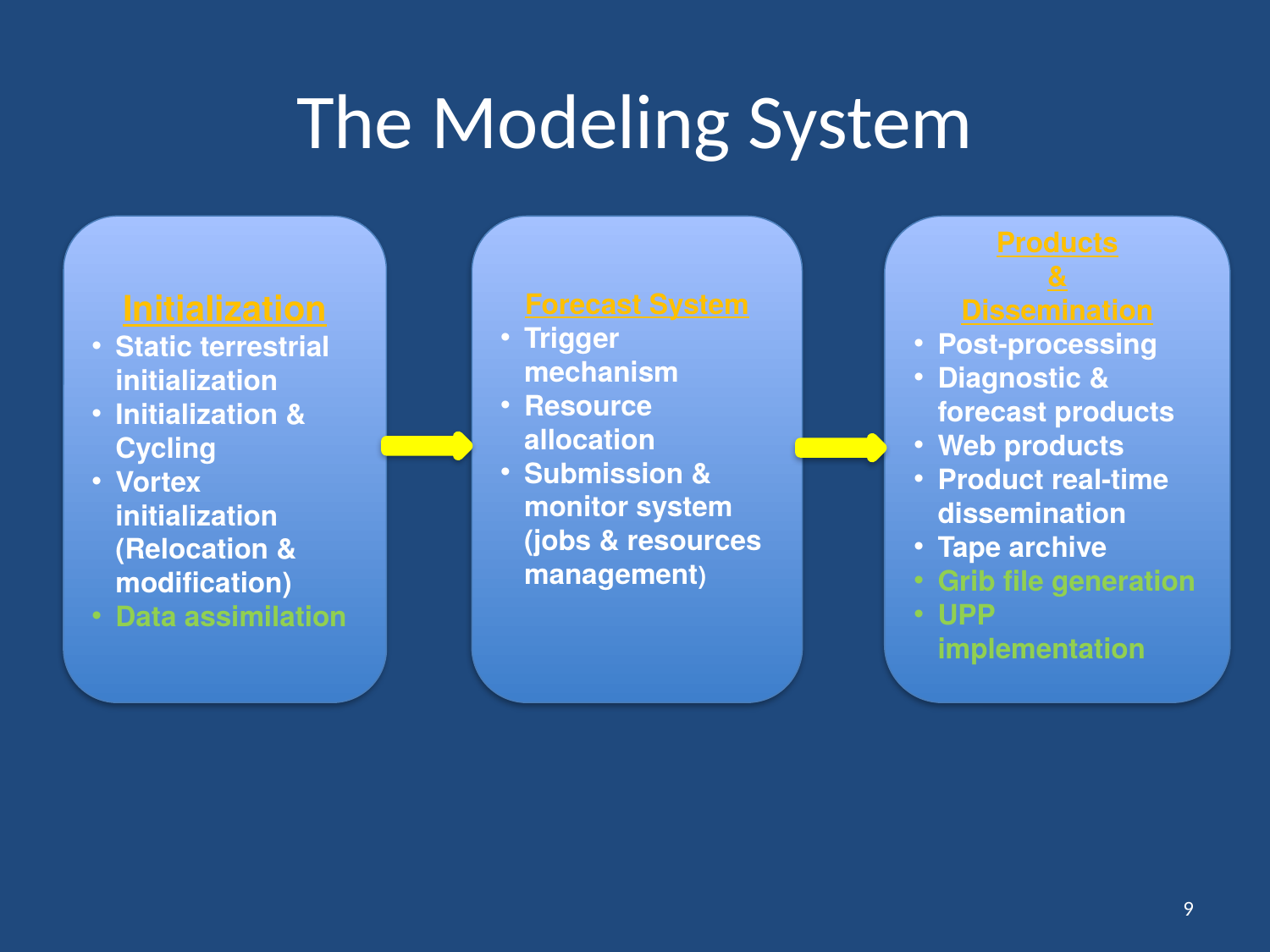

# The Modeling System
Initialization
Static terrestrial initialization
Initialization & Cycling
Vortex initialization (Relocation & modification)
Data assimilation
Forecast System
Trigger mechanism
Resource allocation
Submission & monitor system (jobs & resources management)

Products
&
Dissemination
Post-processing
Diagnostic & forecast products
Web products
Product real-time dissemination
Tape archive
Grib file generation
UPP implementation

9